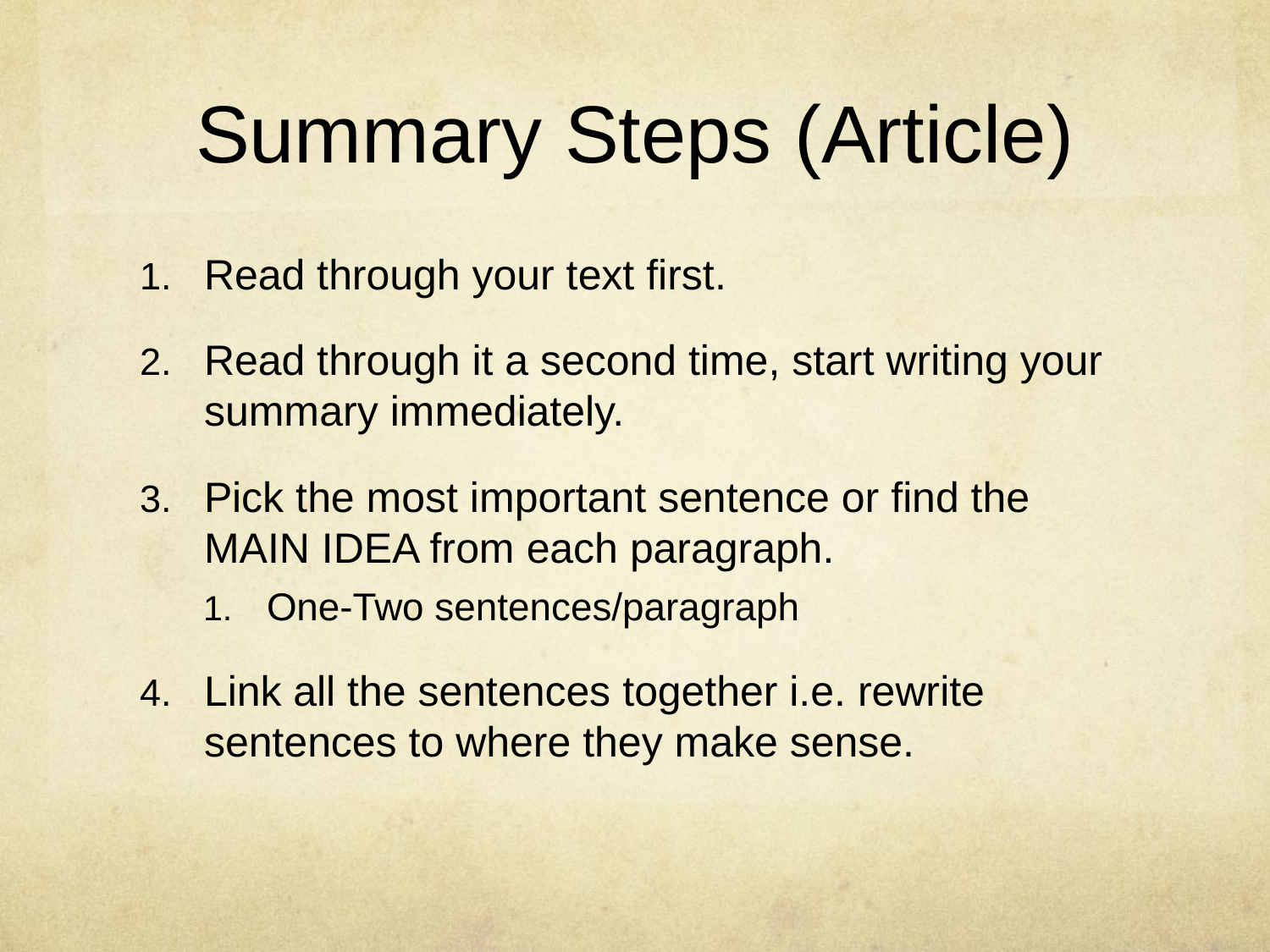

# Summary Steps (Article)
Read through your text first.
Read through it a second time, start writing your summary immediately.
Pick the most important sentence or find the MAIN IDEA from each paragraph.
One-Two sentences/paragraph
Link all the sentences together i.e. rewrite sentences to where they make sense.